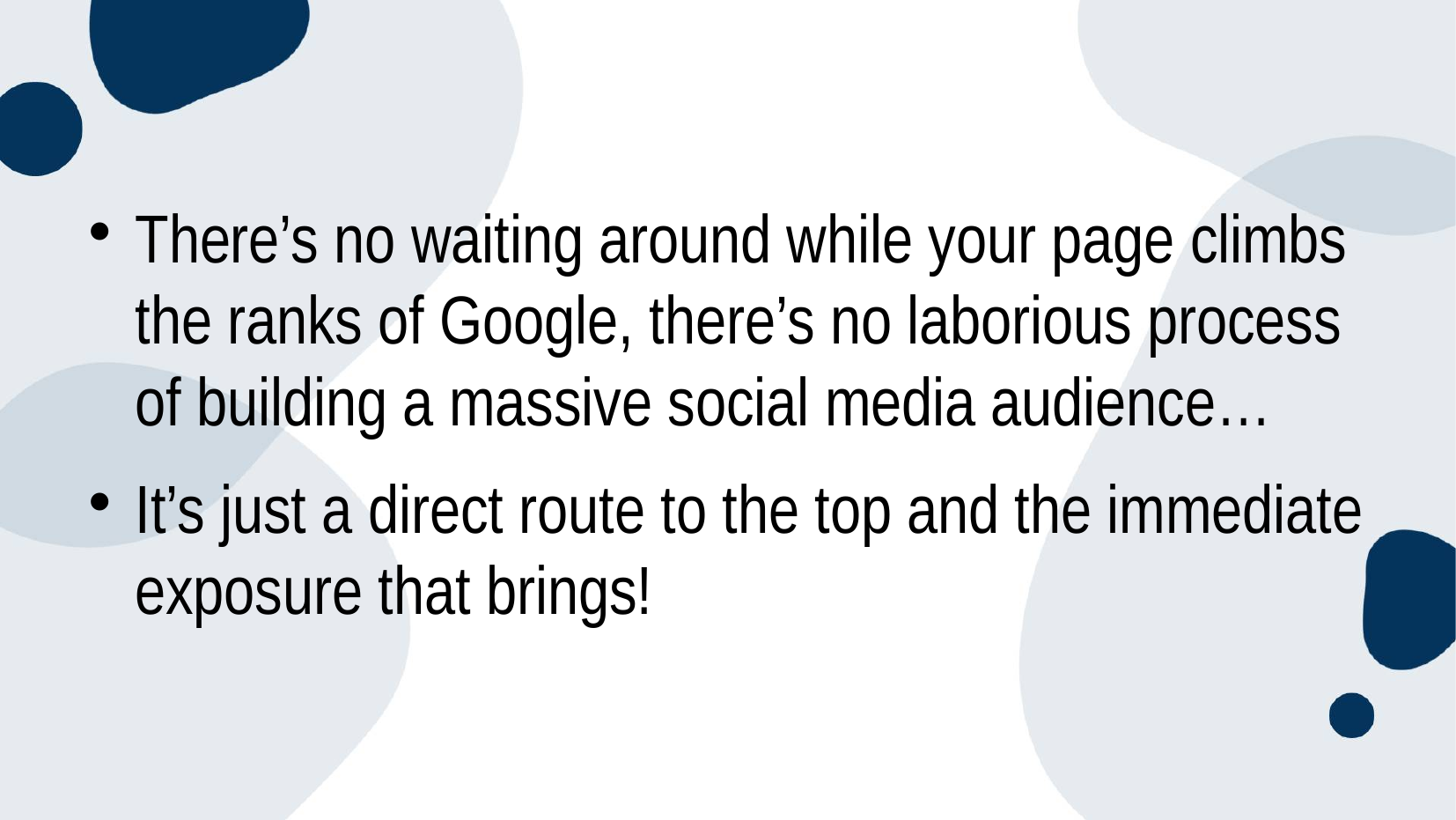

There’s no waiting around while your page climbs the ranks of Google, there’s no laborious process of building a massive social media audience…
It’s just a direct route to the top and the immediate exposure that brings!